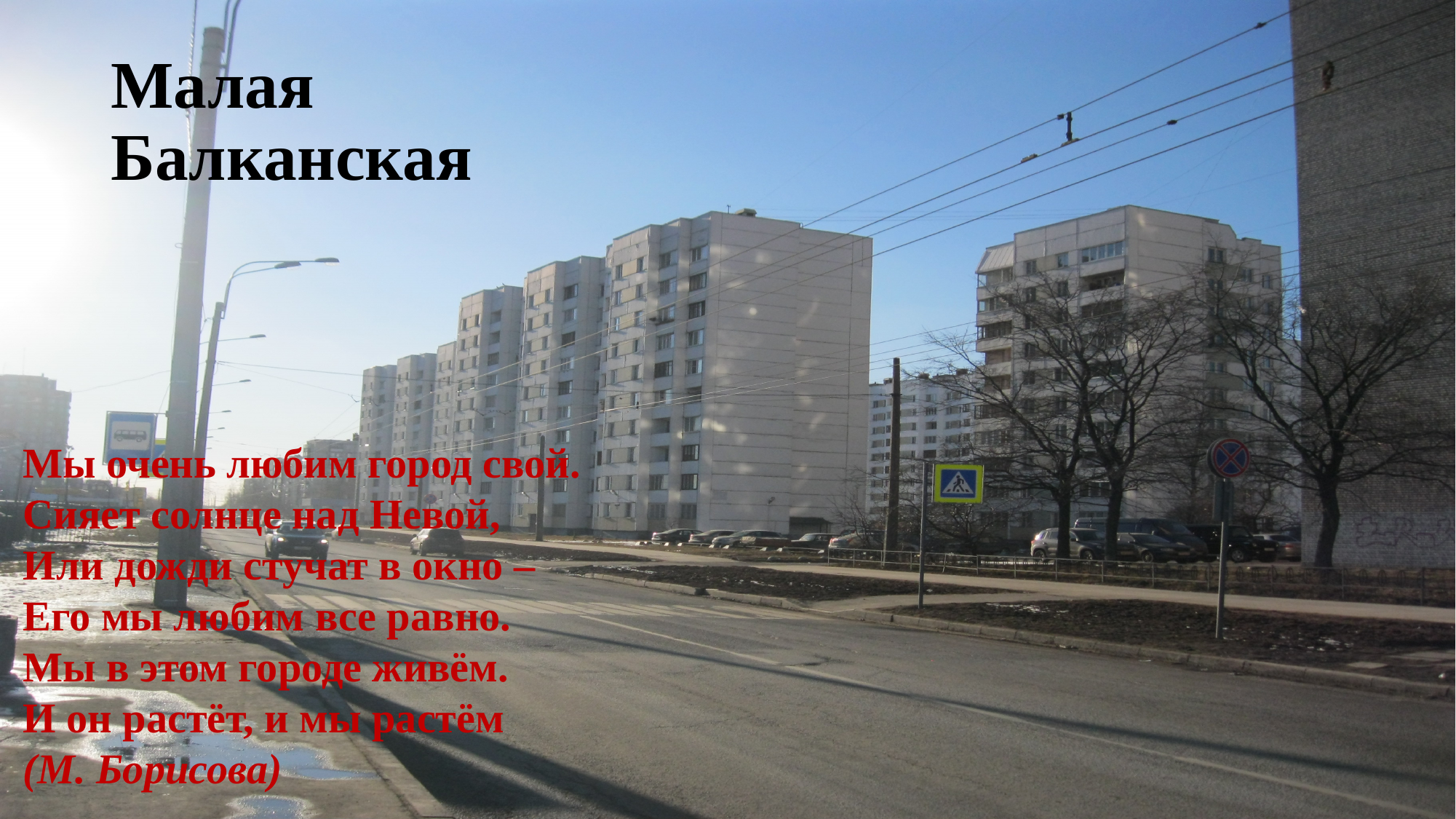

# Малая Балканская
Мы очень любим город свой.
Сияет солнце над Невой,
Или дожди стучат в окно –
Его мы любим все равно.
Мы в этом городе живём.
И он растёт, и мы растём
(М. Борисова)